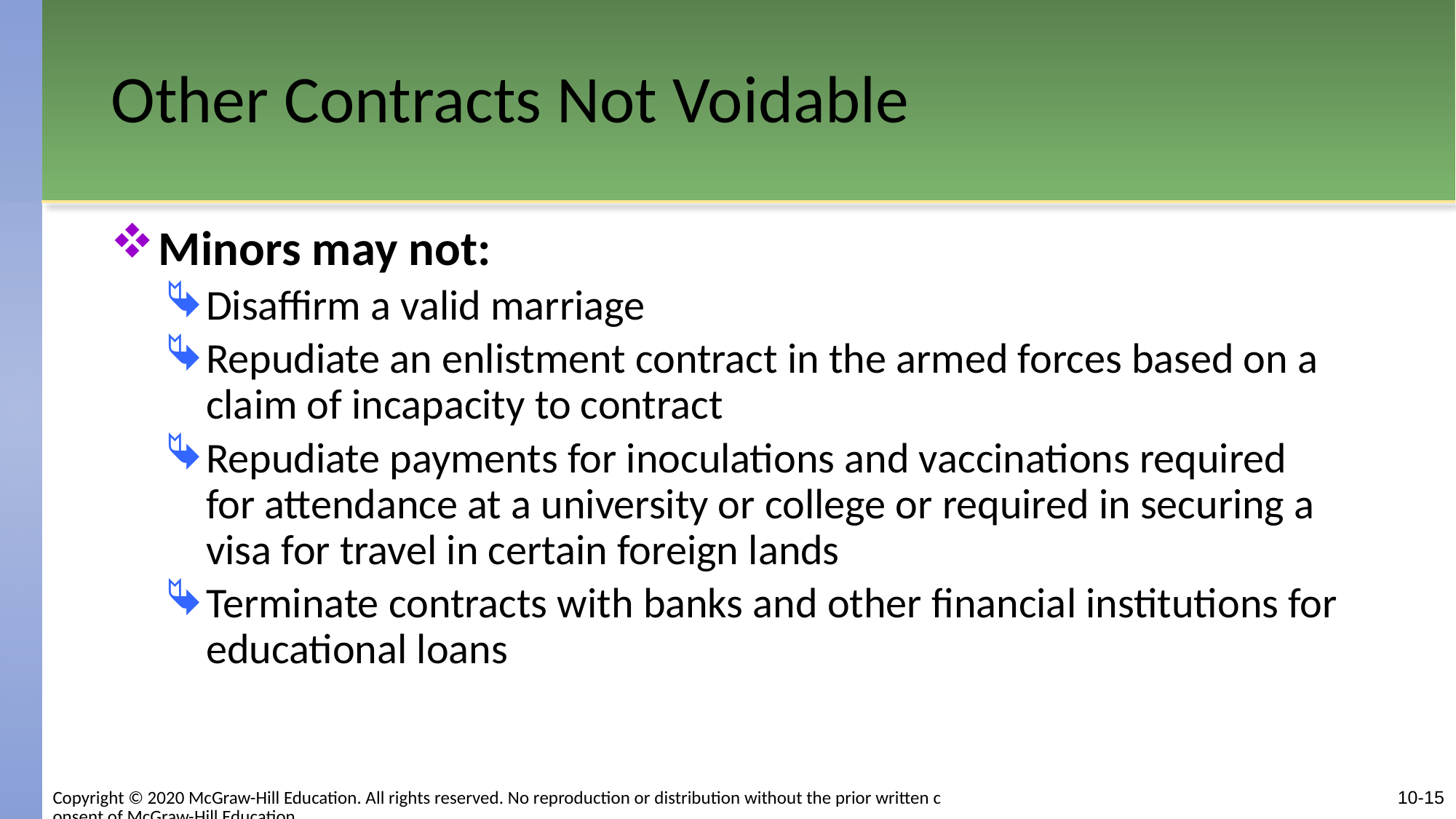

# Other Contracts Not Voidable
Minors may not:
Disaffirm a valid marriage
Repudiate an enlistment contract in the armed forces based on a claim of incapacity to contract
Repudiate payments for inoculations and vaccinations required for attendance at a university or college or required in securing a visa for travel in certain foreign lands
Terminate contracts with banks and other financial institutions for educational loans
Copyright © 2020 McGraw-Hill Education. All rights reserved. No reproduction or distribution without the prior written consent of McGraw-Hill Education.
10-15